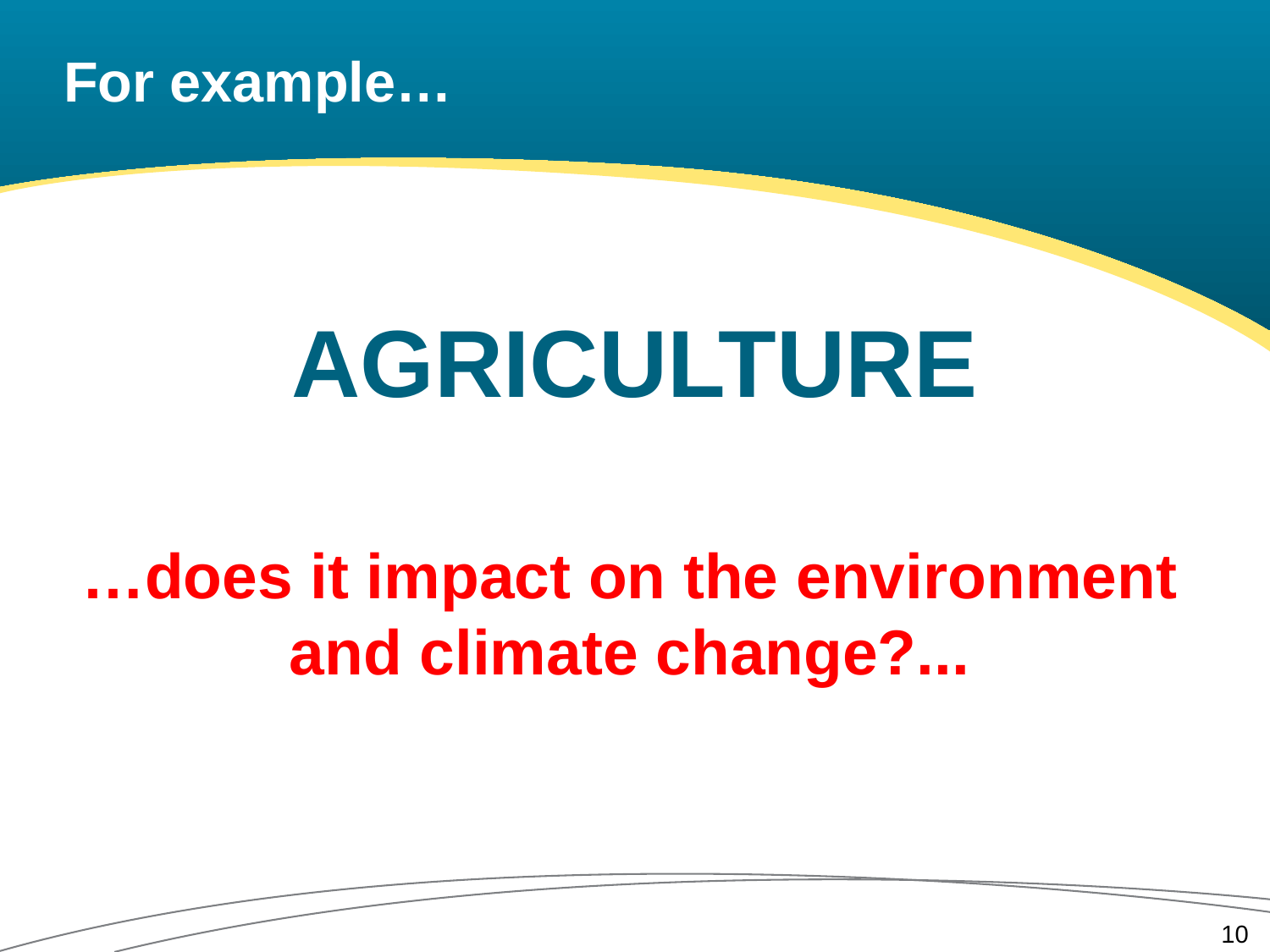

# For example…
AGRICULTURE
…does it impact on the environment and climate change?...
10